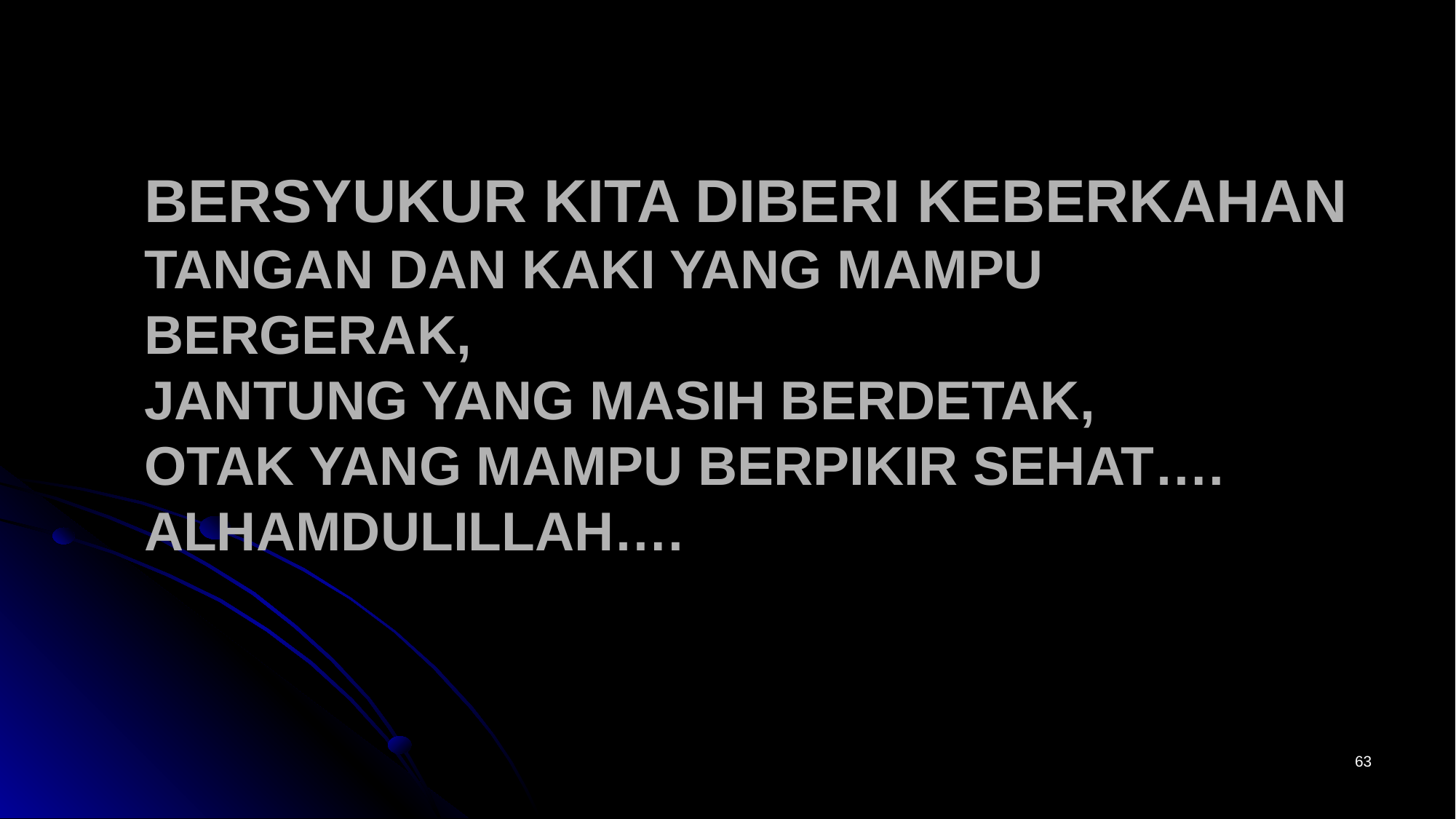

# BERSYUKUR KITA DIBERI KEBERKAHAN TANGAN DAN KAKI YANG MAMPU BERGERAK, JANTUNG YANG MASIH BERDETAK, OTAK YANG MAMPU BERPIKIR SEHAT…. ALHAMDULILLAH….

63